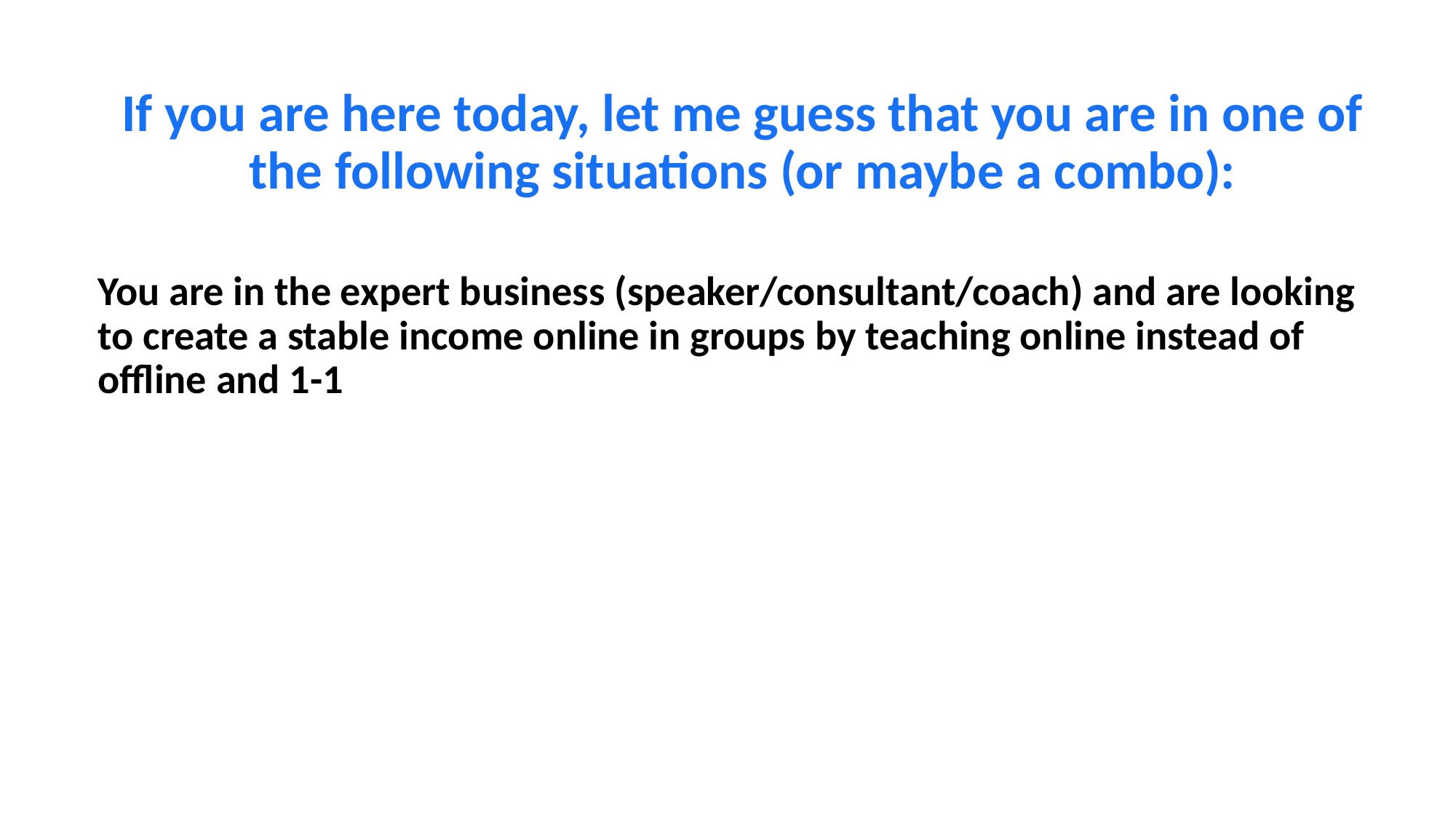

If you are here today, let me guess that you are in one of the following situations (or maybe a combo):

You are in the expert business (speaker/consultant/coach) and are looking to create a stable income online in groups by teaching online instead of offline and 1-1